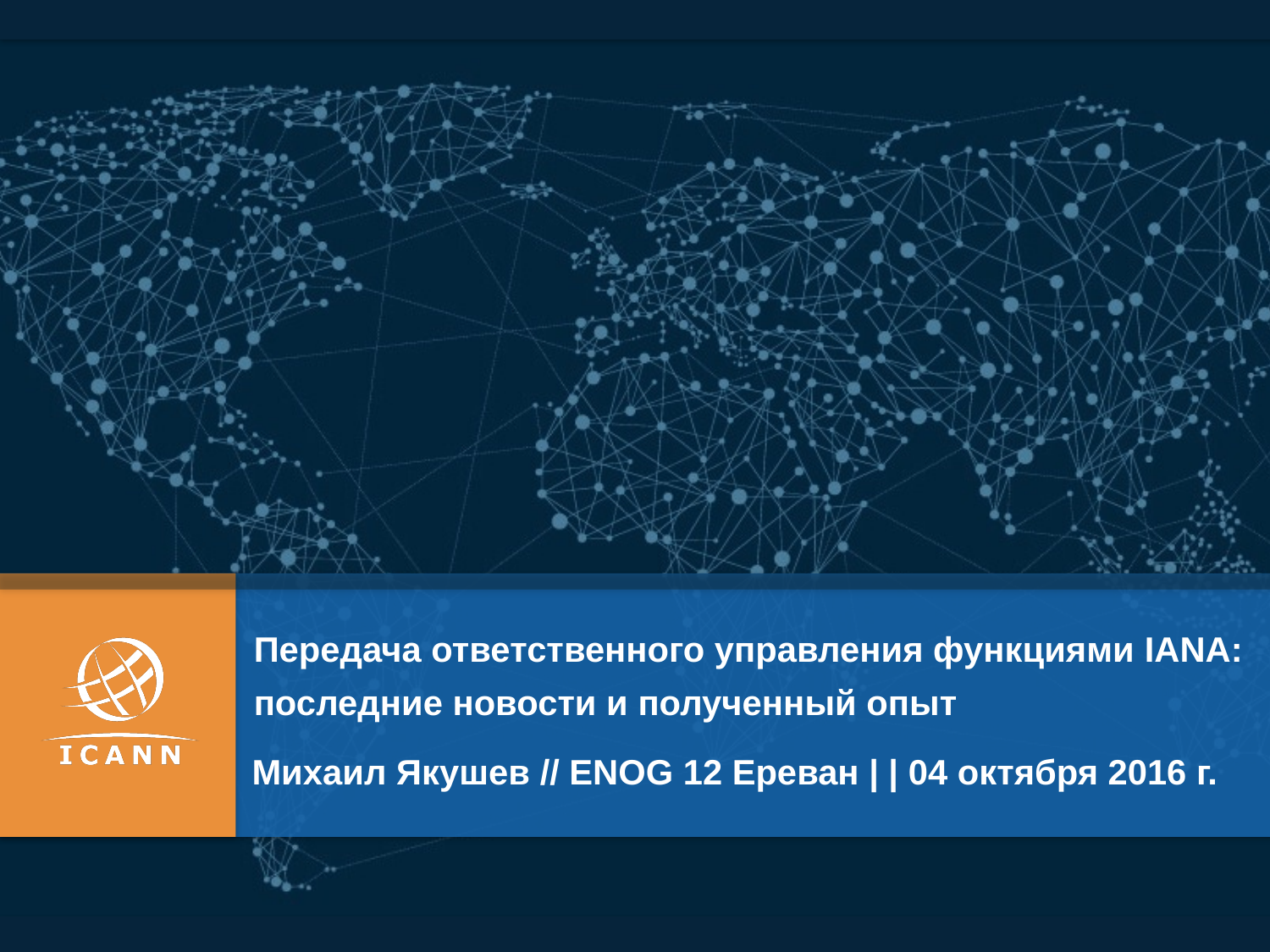

Передача ответственного управления функциями IANA:
последние новости и полученный опыт
Михаил Якушев // ENOG 12 Ереван | | 04 октября 2016 г.